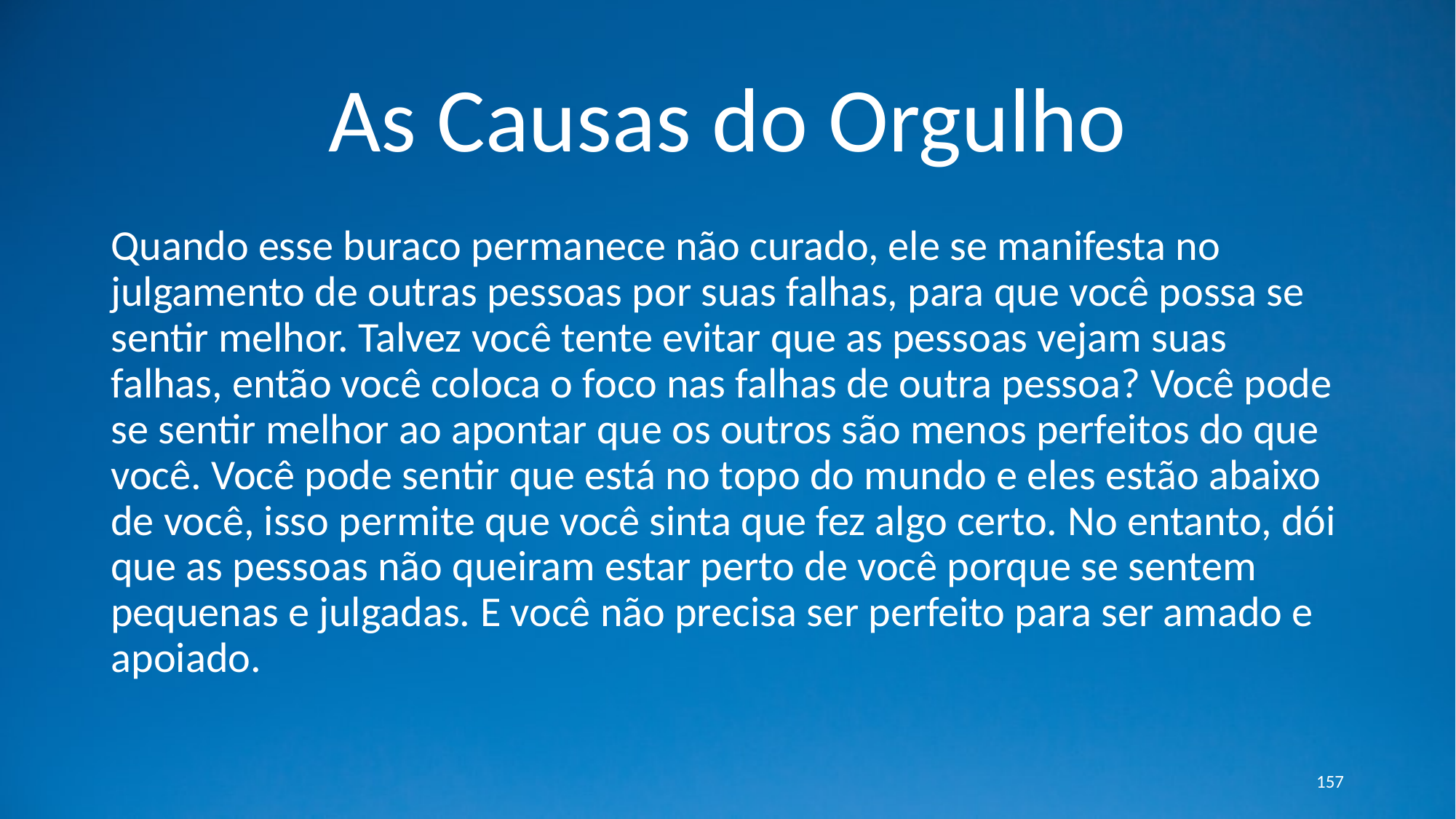

# As Causas do Orgulho
Quando esse buraco permanece não curado, ele se manifesta no julgamento de outras pessoas por suas falhas, para que você possa se sentir melhor. Talvez você tente evitar que as pessoas vejam suas falhas, então você coloca o foco nas falhas de outra pessoa? Você pode se sentir melhor ao apontar que os outros são menos perfeitos do que você. Você pode sentir que está no topo do mundo e eles estão abaixo de você, isso permite que você sinta que fez algo certo. No entanto, dói que as pessoas não queiram estar perto de você porque se sentem pequenas e julgadas. E você não precisa ser perfeito para ser amado e apoiado.

157